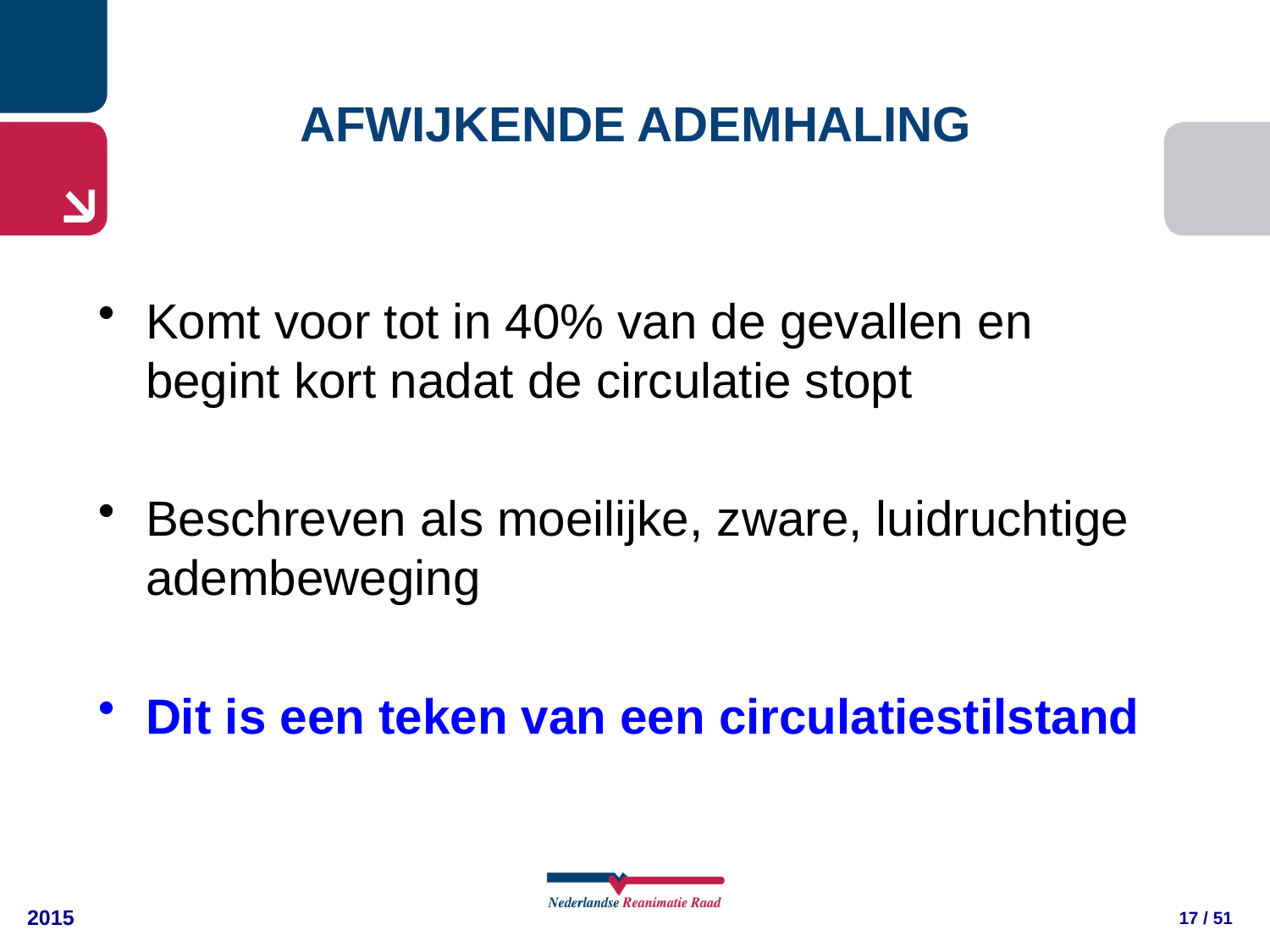

AFWIJKENDE ADEMHALING
Komt voor tot in 40% van de gevallen en begint kort nadat de circulatie stopt

Beschreven als moeilijke, zware, luidruchtige adembeweging

Dit is een teken van een circulatiestilstand